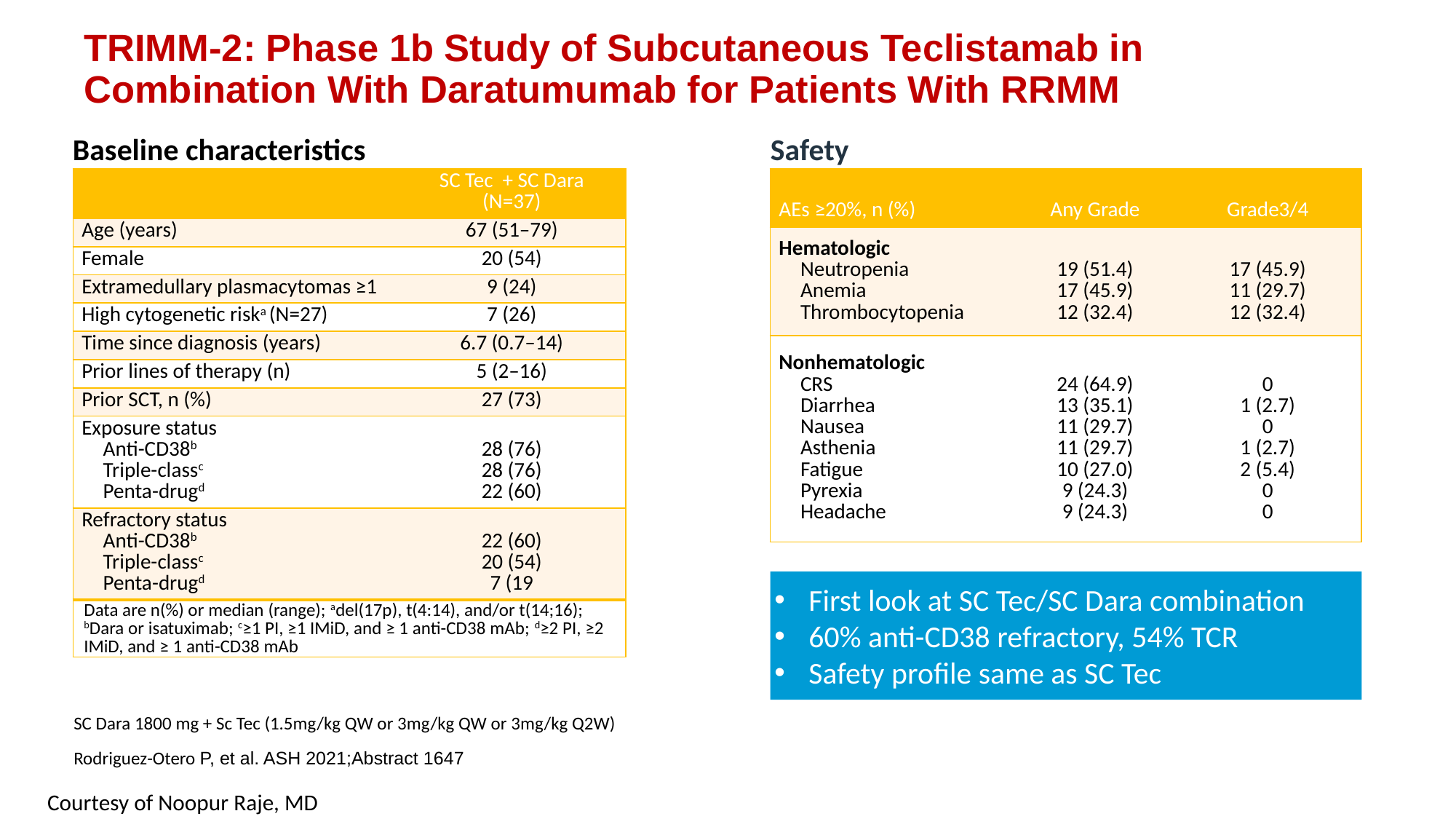

# TRIMM-2: Phase 1b Study of Subcutaneous Teclistamab in Combination With Daratumumab for Patients With RRMM
Baseline characteristics
Safety
|  | SC Tec + SC Dara (N=37) |
| --- | --- |
| Age (years) | 67 (51–79) |
| Female | 20 (54) |
| Extramedullary plasmacytomas ≥1 | 9 (24) |
| High cytogenetic riska (N=27) | 7 (26) |
| Time since diagnosis (years) | 6.7 (0.7–14) |
| Prior lines of therapy (n) | 5 (2–16) |
| Prior SCT, n (%) | 27 (73) |
| Exposure status Anti-CD38b Triple-classc Penta-drugd | 28 (76) 28 (76) 22 (60) |
| Refractory status Anti-CD38b Triple-classc Penta-drugd | 22 (60) 20 (54) 7 (19 |
| Data are n(%) or median (range); adel(17p), t(4:14), and/or t(14;16); bDara or isatuximab; c≥1 PI, ≥1 IMiD, and ≥ 1 anti-CD38 mAb; d≥2 PI, ≥2 IMiD, and ≥ 1 anti-CD38 mAb |  |
| AEs ≥20%, n (%) | Any Grade | Grade3/4 |
| --- | --- | --- |
| Hematologic Neutropenia Anemia Thrombocytopenia | 19 (51.4) 17 (45.9) 12 (32.4) | 17 (45.9) 11 (29.7) 12 (32.4) |
| Nonhematologic CRS Diarrhea Nausea Asthenia Fatigue Pyrexia Headache | 24 (64.9) 13 (35.1) 11 (29.7) 11 (29.7) 10 (27.0) 9 (24.3) 9 (24.3) | 0 1 (2.7) 0 1 (2.7) 2 (5.4) 0 0 |
First look at SC Tec/SC Dara combination
60% anti-CD38 refractory, 54% TCR
Safety profile same as SC Tec
SC Dara 1800 mg + Sc Tec (1.5mg/kg QW or 3mg/kg QW or 3mg/kg Q2W)
Rodriguez-Otero P, et al. ASH 2021;Abstract 1647
Courtesy of Noopur Raje, MD